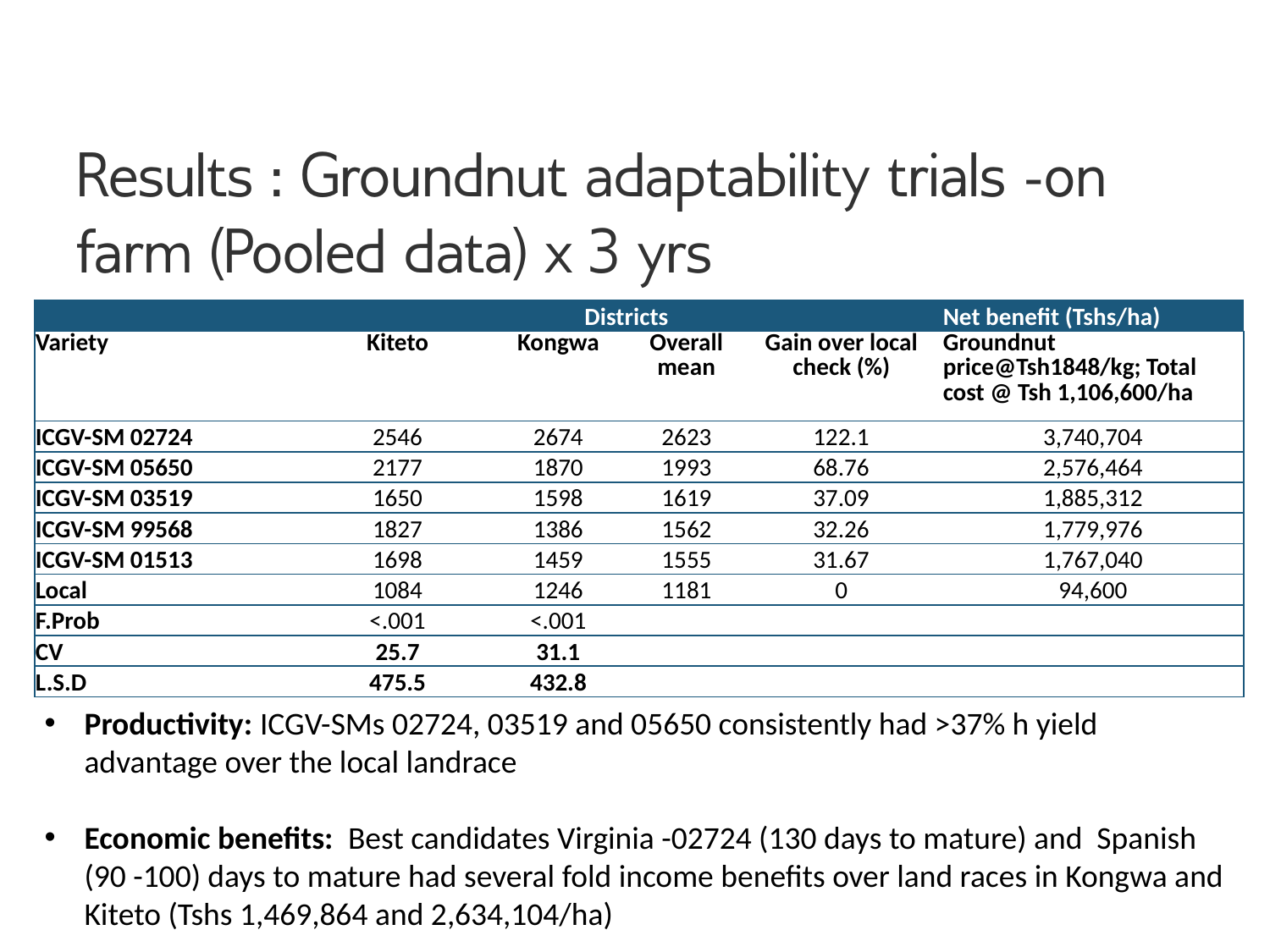

# Results : Groundnut adaptability trials -on farm (Pooled data) x 3 yrs
|  | Districts |  |  |  | Net benefit (Tshs/ha) |
| --- | --- | --- | --- | --- | --- |
| Variety | Kiteto | Kongwa | Overall mean | Gain over local check (%) | Groundnut price@Tsh1848/kg; Total cost @ Tsh 1,106,600/ha |
| ICGV-SM 02724 | 2546 | 2674 | 2623 | 122.1 | 3,740,704 |
| ICGV-SM 05650 | 2177 | 1870 | 1993 | 68.76 | 2,576,464 |
| ICGV-SM 03519 | 1650 | 1598 | 1619 | 37.09 | 1,885,312 |
| ICGV-SM 99568 | 1827 | 1386 | 1562 | 32.26 | 1,779,976 |
| ICGV-SM 01513 | 1698 | 1459 | 1555 | 31.67 | 1,767,040 |
| Local | 1084 | 1246 | 1181 | 0 | 94,600 |
| F.Prob | <.001 | <.001 |  |  |  |
| CV | 25.7 | 31.1 |  |  |  |
| L.S.D | 475.5 | 432.8 |  |  |  |
Productivity: ICGV-SMs 02724, 03519 and 05650 consistently had >37% h yield advantage over the local landrace

Economic benefits:  Best candidates Virginia -02724 (130 days to mature) and  Spanish (90 -100) days to mature had several fold income benefits over land races in Kongwa and Kiteto (Tshs 1,469,864 and 2,634,104/ha)